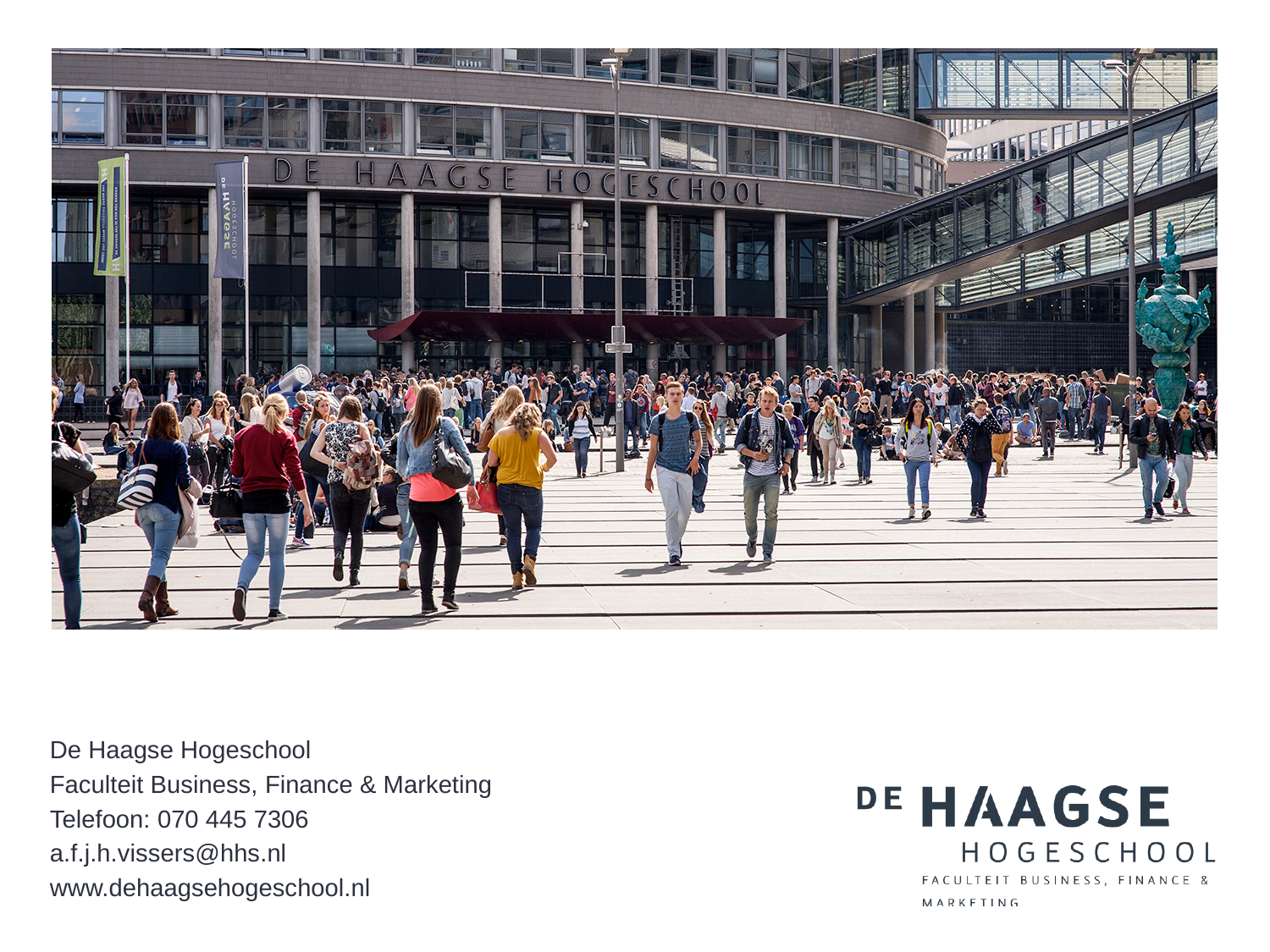

De Haagse Hogeschool
Faculteit Business, Finance & Marketing
Telefoon: 070 445 7306
a.f.j.h.vissers@hhs.nl
www.dehaagsehogeschool.nl